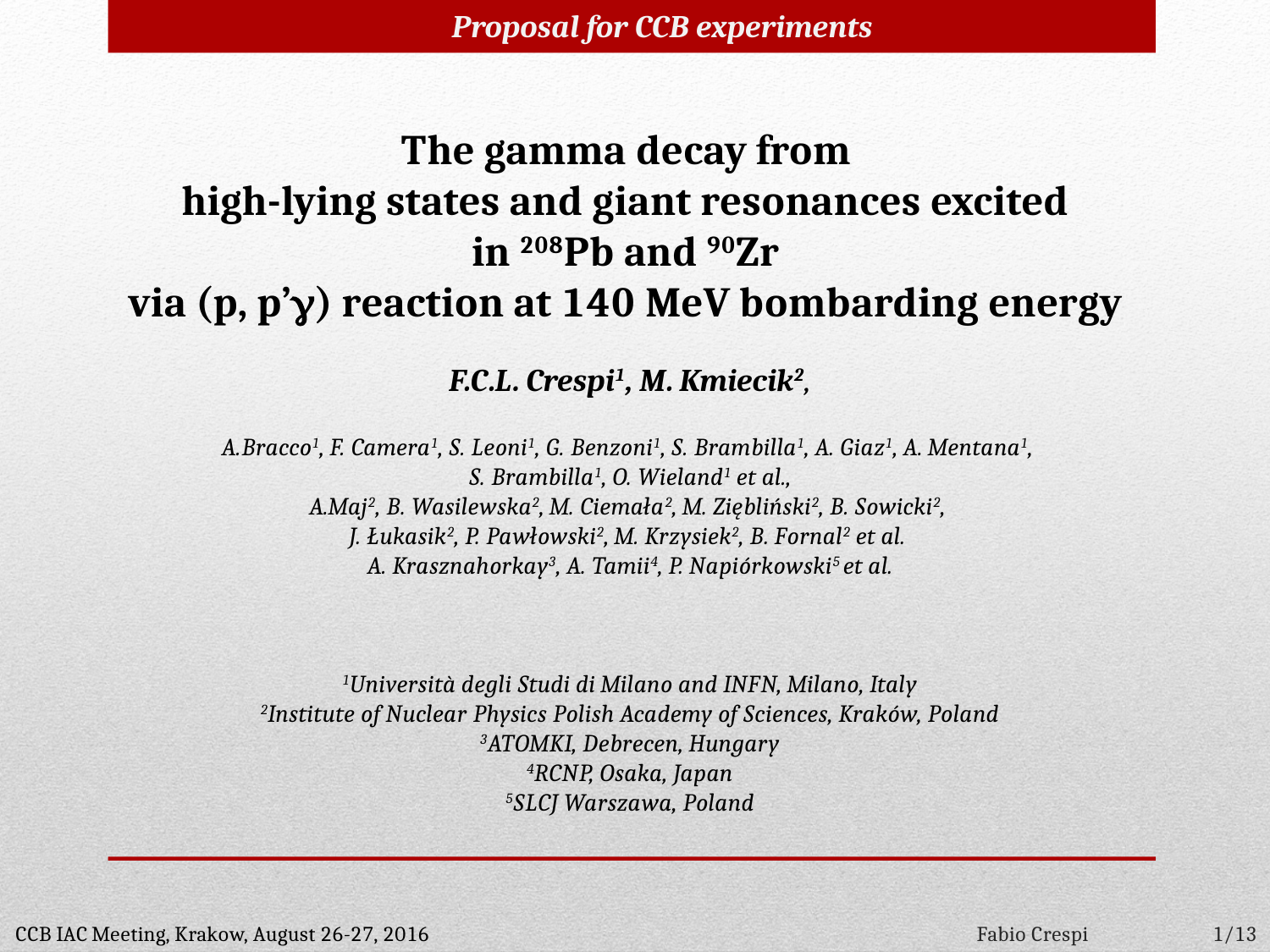

Proposal for CCB experiments
The gamma decay from
high-lying states and giant resonances excited
in 208Pb and 90Zr
via (p, p’γ) reaction at 140 MeV bombarding energy

F.C.L. Crespi1, M. Kmiecik2,

A.Bracco1, F. Camera1, S. Leoni1, G. Benzoni1, S. Brambilla1, A. Giaz1, A. Mentana1,
S. Brambilla1, O. Wieland1 et al.,
A.Maj2, B. Wasilewska2, M. Ciemała2, M. Ziębliński2, B. Sowicki2,
J. Łukasik2, P. Pawłowski2, M. Krzysiek2, B. Fornal2 et al.
A. Krasznahorkay3, A. Tamii4, P. Napiórkowski5 et al.

1Università degli Studi di Milano and INFN, Milano, Italy
2Institute of Nuclear Physics Polish Academy of Sciences, Kraków, Poland
3ATOMKI, Debrecen, Hungary
4RCNP, Osaka, Japan
5SLCJ Warszawa, Poland
CCB IAC Meeting, Krakow, August 26-27, 2016
Fabio Crespi
1/13